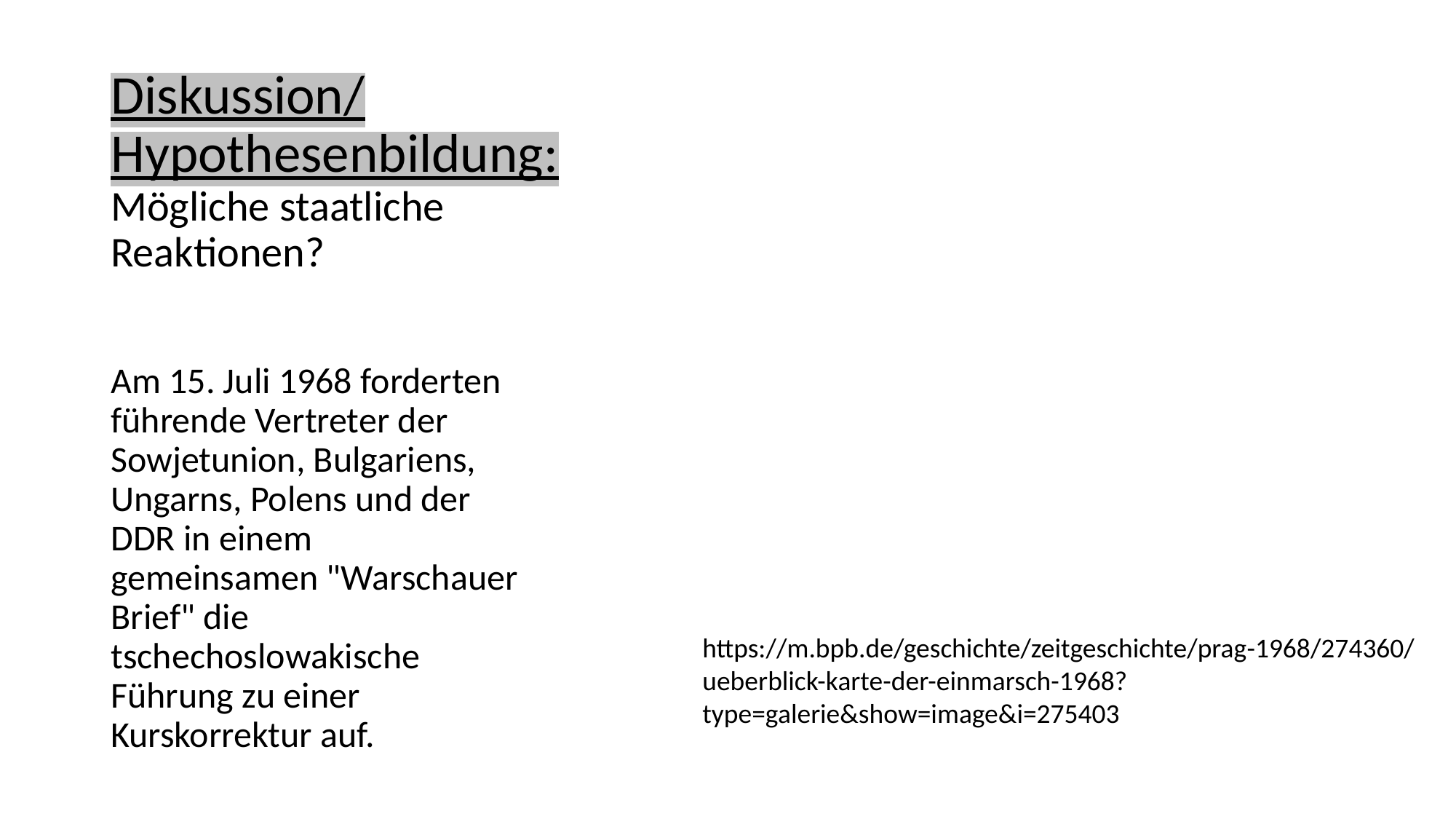

Diskussion/ Hypothesenbildung:
Mögliche staatliche Reaktionen?
# Am 15. Juli 1968 forderten führende Vertreter der Sowjetunion, Bulgariens, Ungarns, Polens und der DDR in einem gemeinsamen "Warschauer Brief" die tschechoslowakische Führung zu einer Kurskorrektur auf.
https://m.bpb.de/geschichte/zeitgeschichte/prag-1968/274360/ueberblick-karte-der-einmarsch-1968?type=galerie&show=image&i=275403